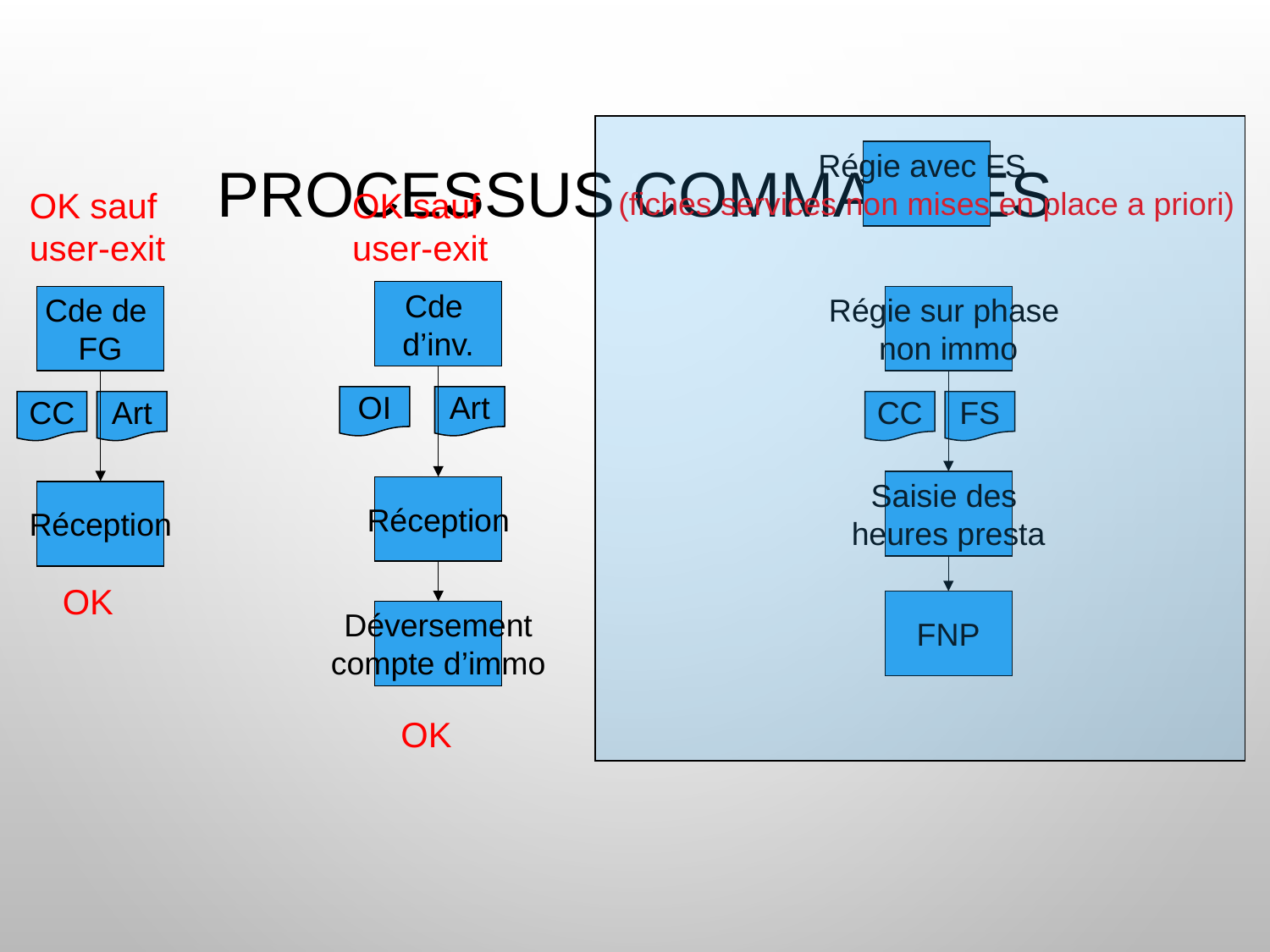

# Processus Commandes

Régie avec FS
(fiches services non mises en place a priori)
OK sauf user-exit
OK sauf user-exit
Cde
d’inv.
Cde de
FG
Régie sur phase
non immo
OI
Art
CC
Art
CC
FS
Saisie des
heures presta
Réception
Réception
OK
FNP
Déversement
compte d’immo
OK